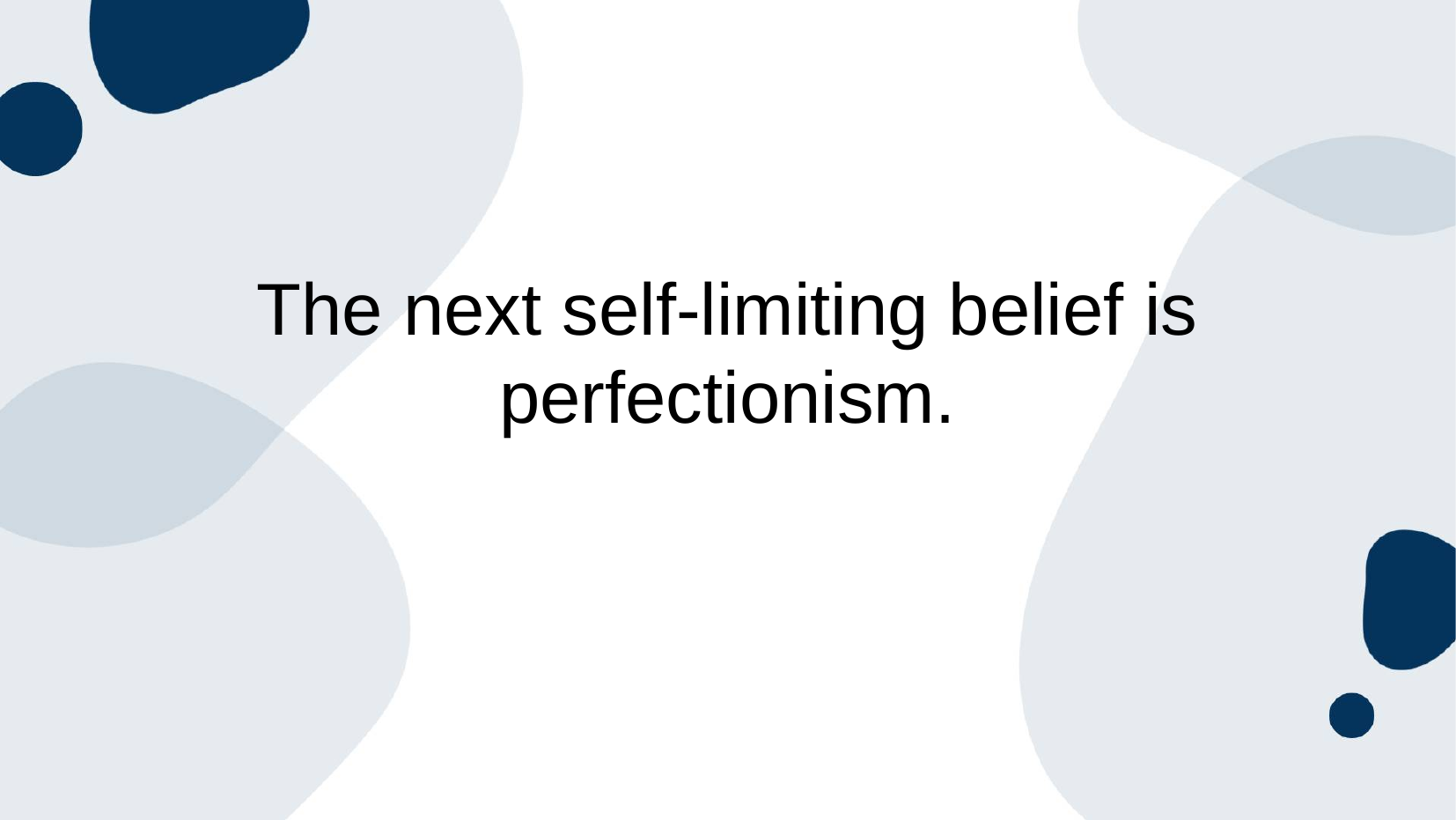

# The next self-limiting belief is perfectionism.